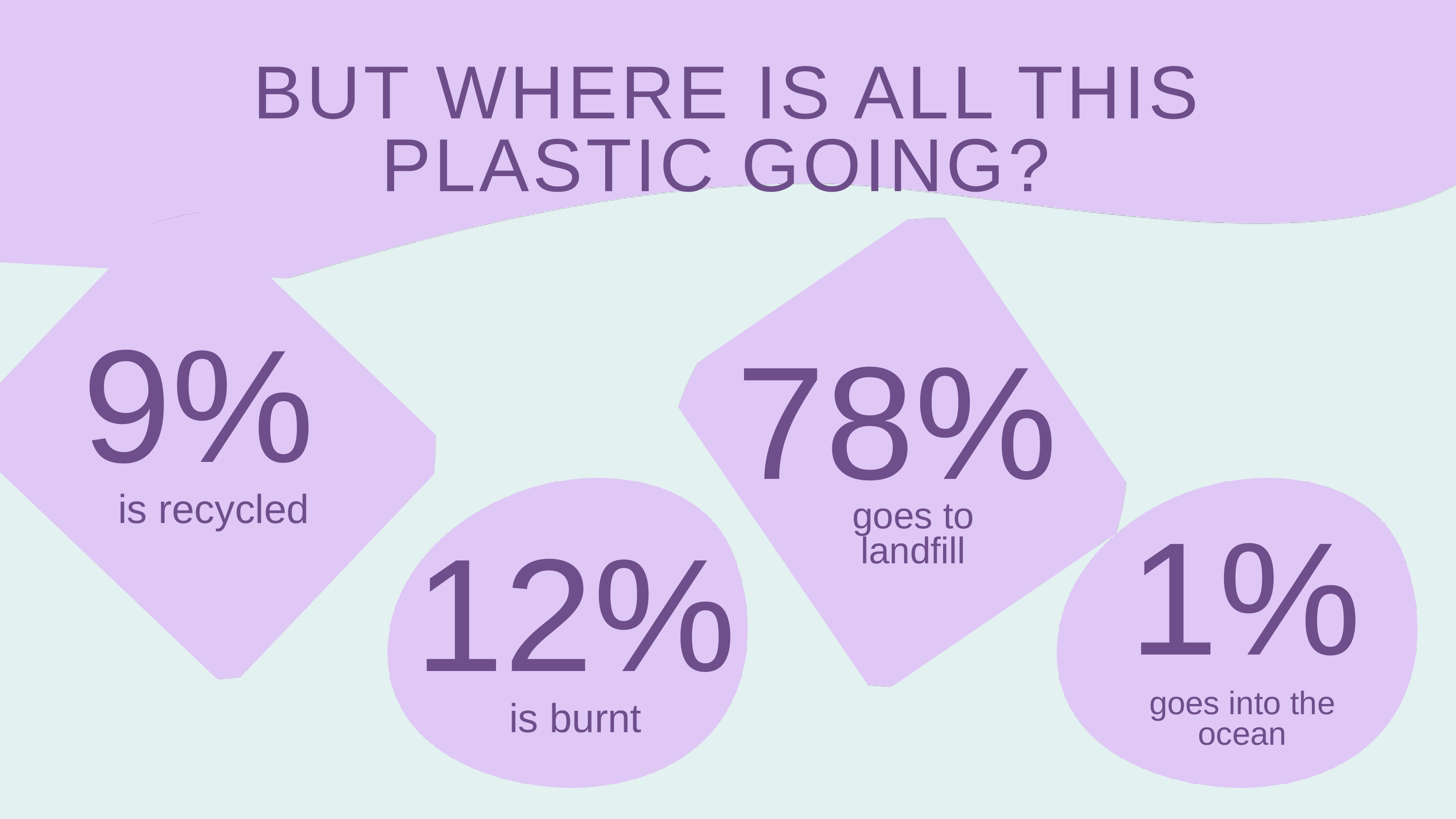

BUT WHERE IS ALL THIS PLASTIC GOING?

9%
78%

is recycled
goes to landfill
1%
12%
goes into the ocean
is burnt